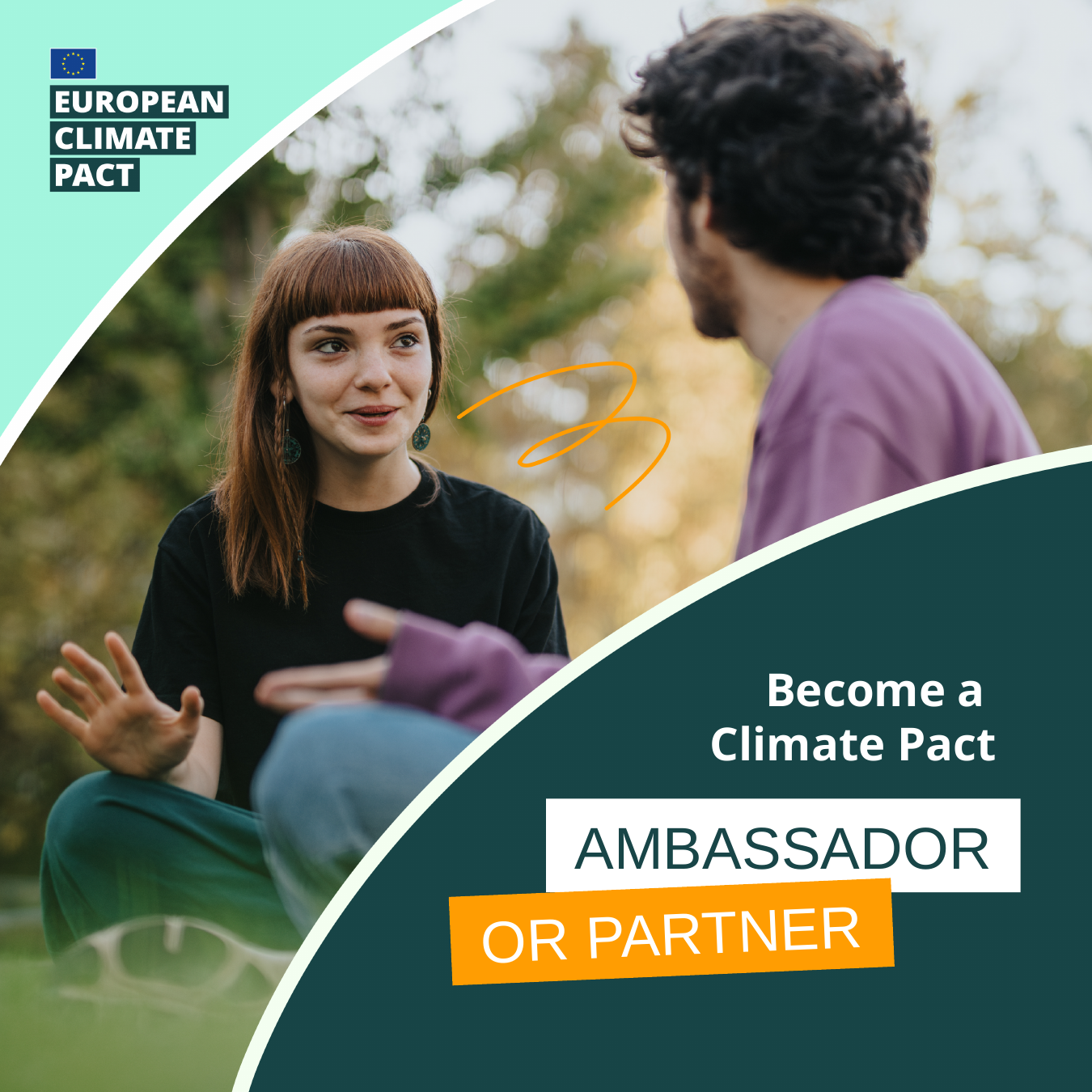

Become a
Climate Pact
AMBASSADOR
OR PARTNER